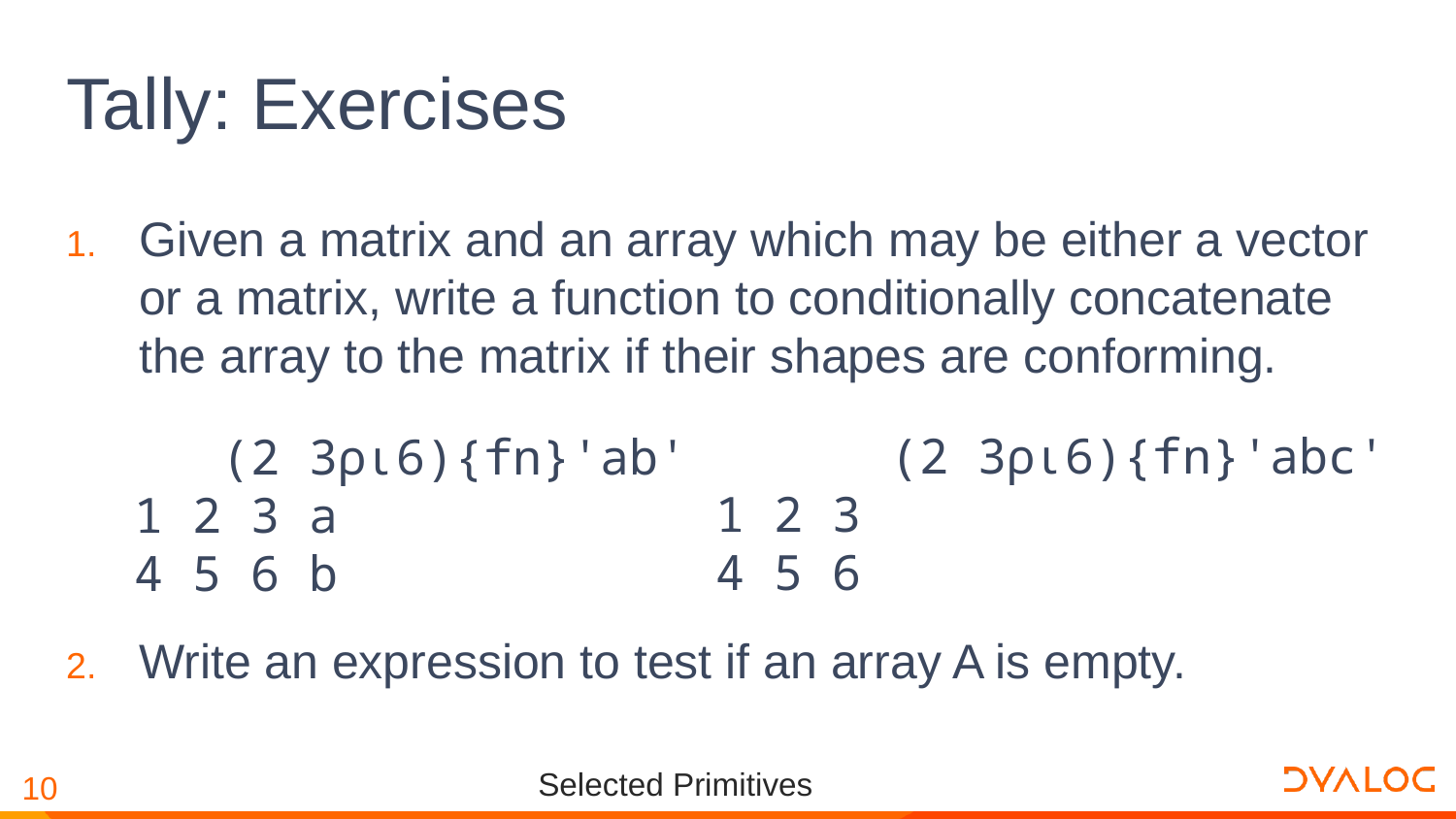

# Tally: Exercises
Given a matrix and an array which may be either a vector or a matrix, write a function to conditionally concatenate the array to the matrix if their shapes are conforming.

Write an expression to test if an array A is empty.
      (2 3⍴⍳6){fn}'abc'
1 2 3
4 5 6
   (2 3⍴⍳6){fn}'ab'
1 2 3 a
4 5 6 b